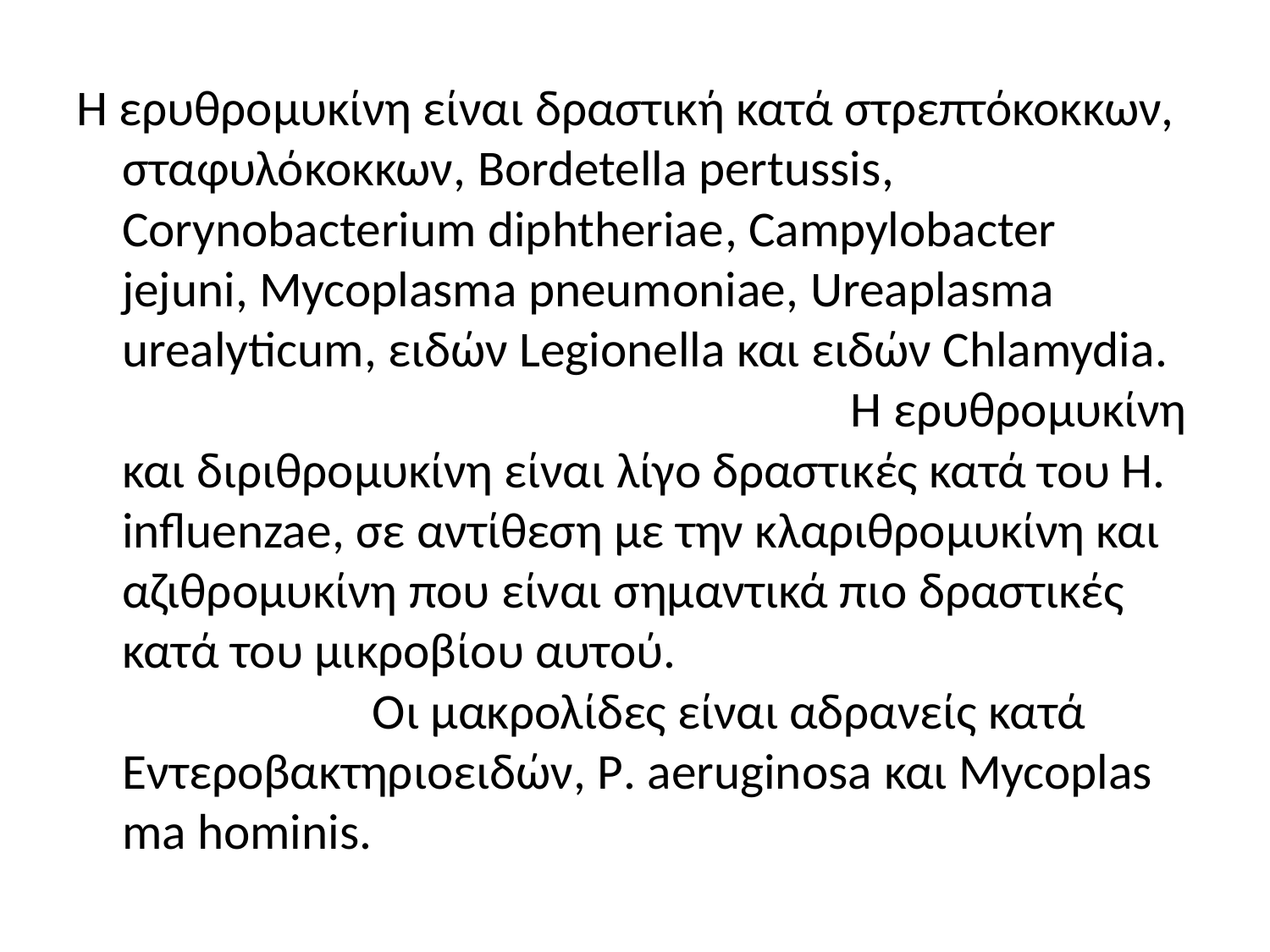

Η ερυθρομυκίνη είναι δραστική κατά στρεπτόκοκκων, σταφυλόκοκκων, Bordetella pertussis, Corynobacterium diphtheriae, Campylobacter jejuni, Mycoplasma pneumoniae, Ureaplasma urealyticum, ειδών Legionella και ειδών Chlamydia.                                                                   Η ερυθρομυκίνη και διριθρομυκίνη είναι λίγο δραστικές κατά του Η. influenzae, σε αντίθεση με την κλαριθρομυκίνη και αζιθρομυκίνη που είναι σημαντικά πιο δραστικές κατά του μικροβίου αυτού.                                                                    Οι μακρολίδες είναι αδρανείς κατά Εντεροβακτηριοειδών, P. aeruginosa και Mycoplas­ma hominis.